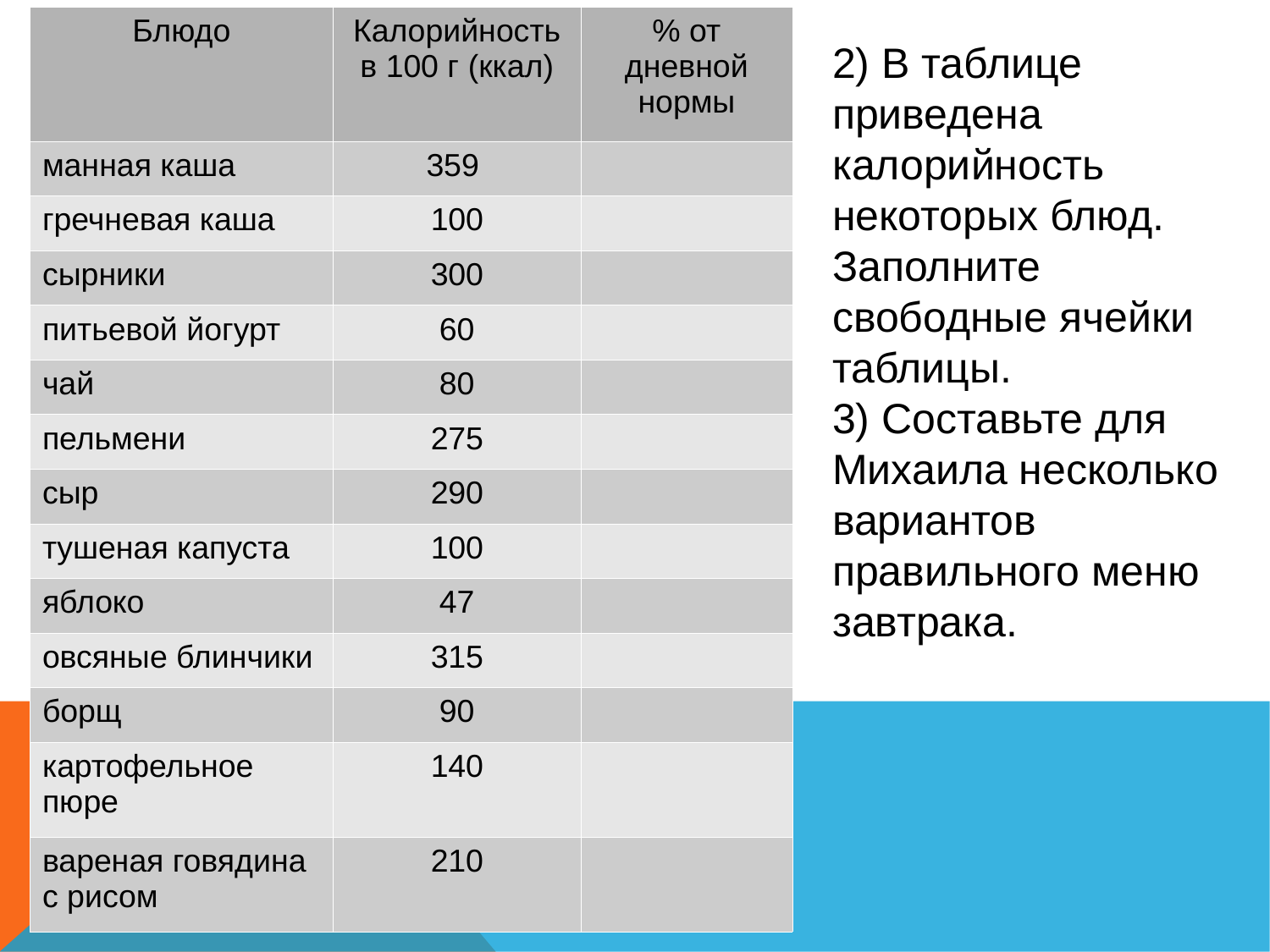

| Блюдо | Калорийность в 100 г (ккал) | % от дневной нормы |
| --- | --- | --- |
| манная каша | 359 |  |
| гречневая каша | 100 |  |
| сырники | 300 |  |
| питьевой йогурт | 60 |  |
| чай | 80 |  |
| пельмени | 275 |  |
| сыр | 290 |  |
| тушеная капуста | 100 |  |
| яблоко | 47 |  |
| овсяные блинчики | 315 |  |
| борщ | 90 |  |
| картофельное пюре | 140 |  |
| вареная говядина с рисом | 210 |  |
2) В таблице приведена калорийность некоторых блюд. Заполните свободные ячейки таблицы.
3) Составьте для Михаила несколько вариантов правильного меню завтрака.